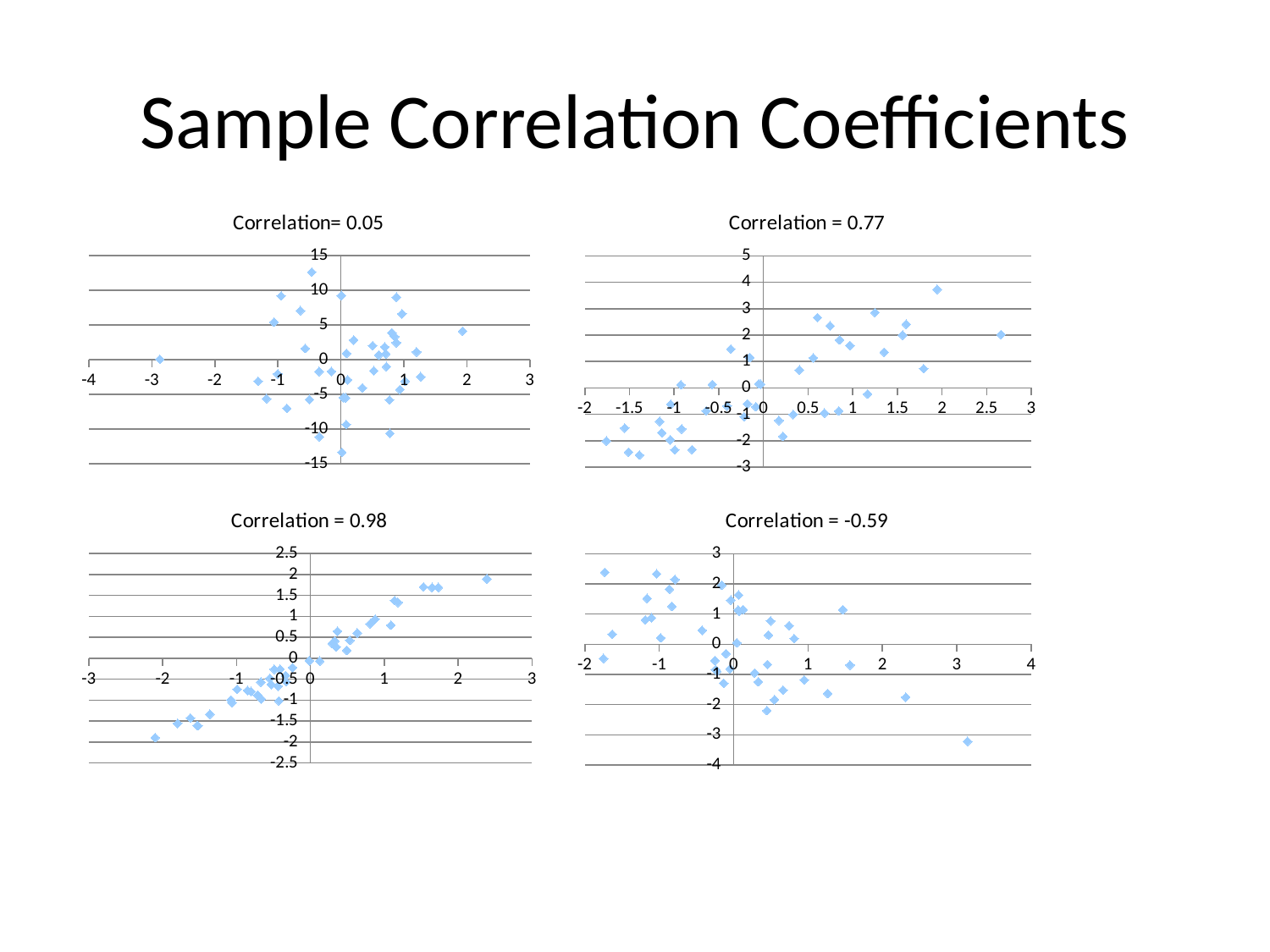

# Sample Correlation Coefficients

### Chart: Correlation= 0.05

| Category | Y |
|---|---|

### Chart: Correlation = 0.77

| Category | Y |
|---|---|

### Chart: Correlation = 0.98

| Category | Y |
|---|---|

### Chart: Correlation = -0.59

| Category | Y |
|---|---|